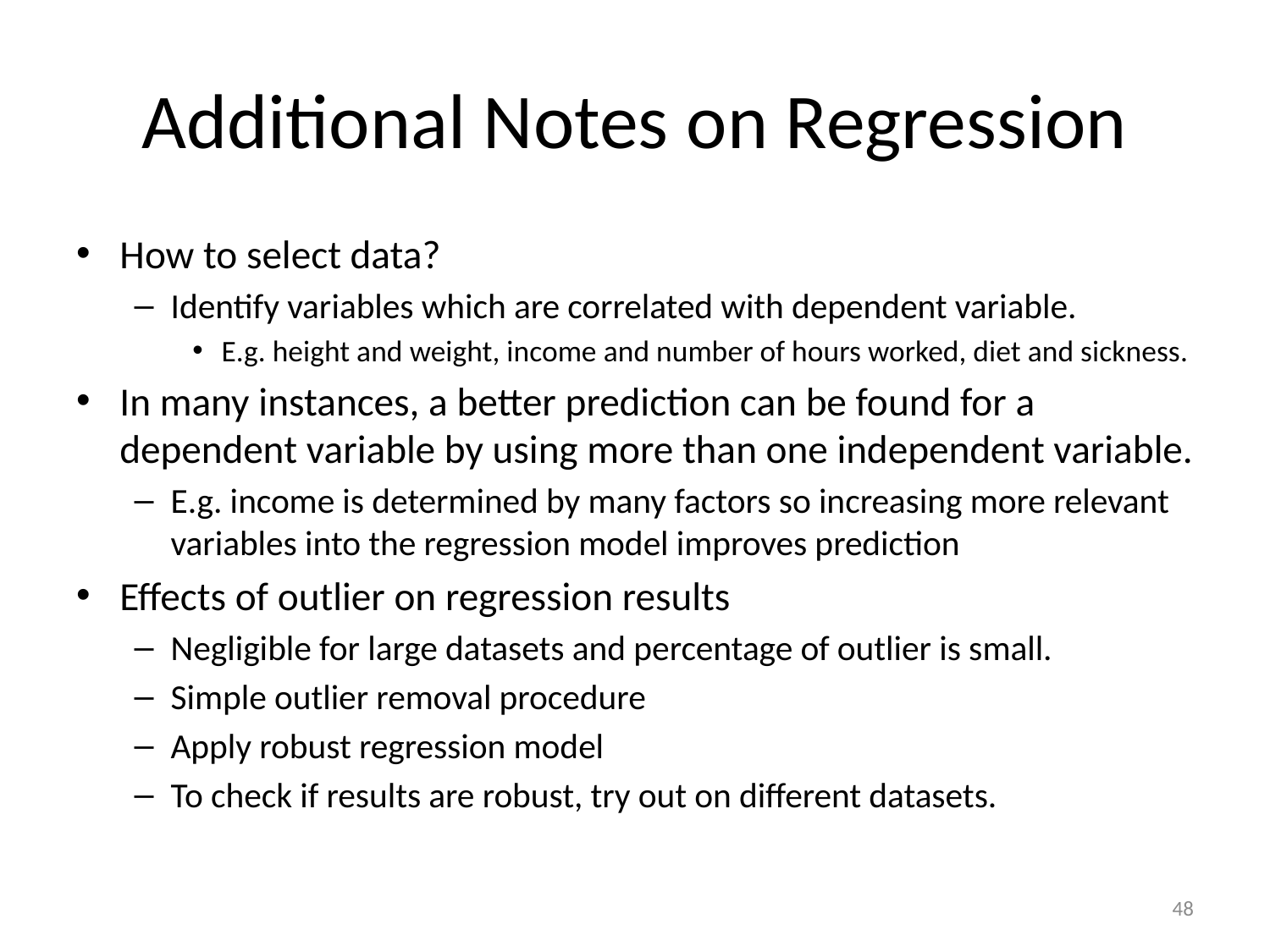

# Additional Notes on Regression
How to select data?
Identify variables which are correlated with dependent variable.
E.g. height and weight, income and number of hours worked, diet and sickness.
In many instances, a better prediction can be found for a dependent variable by using more than one independent variable.
E.g. income is determined by many factors so increasing more relevant variables into the regression model improves prediction
Effects of outlier on regression results
Negligible for large datasets and percentage of outlier is small.
Simple outlier removal procedure
Apply robust regression model
To check if results are robust, try out on different datasets.

48